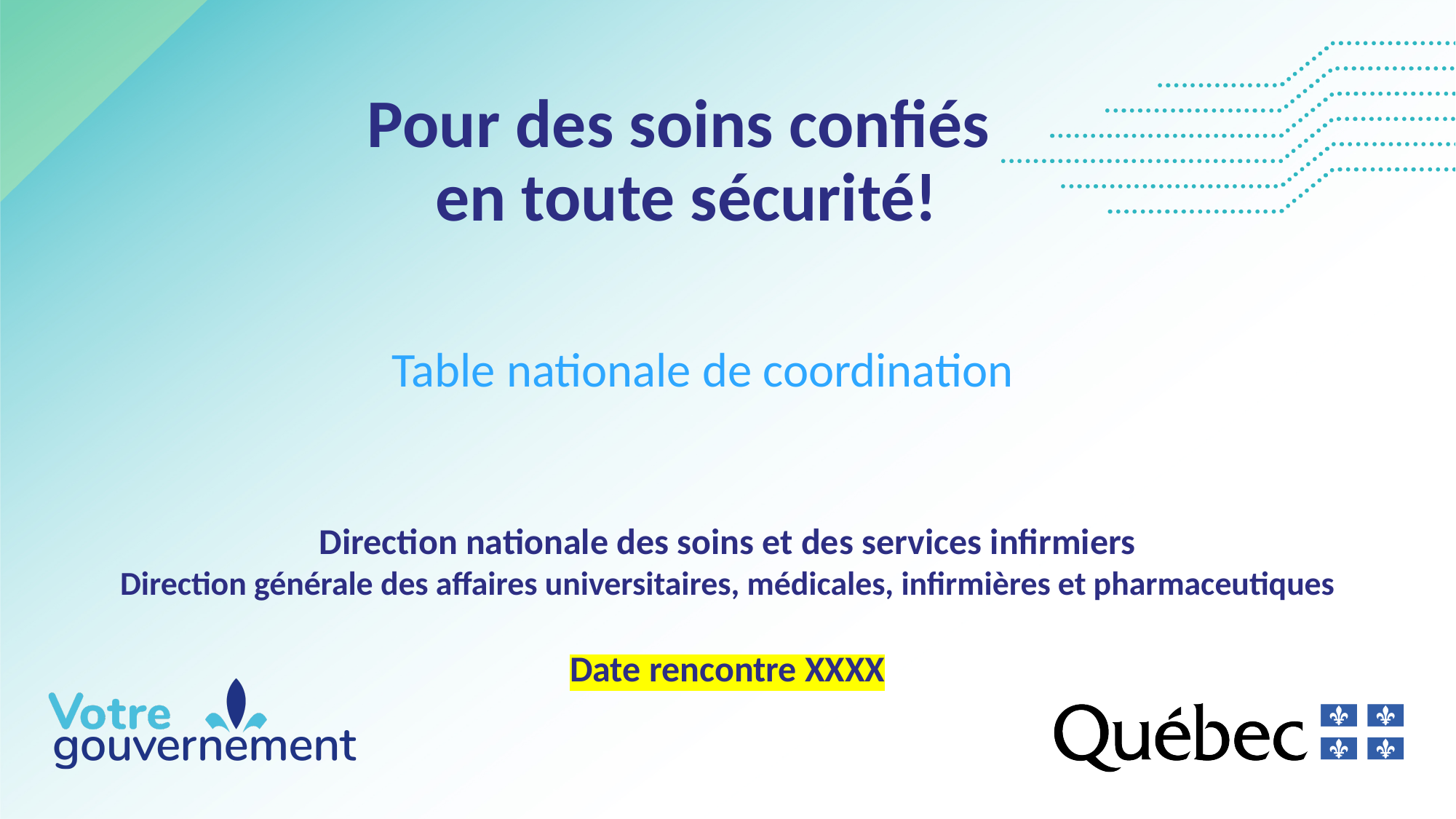

# Pour des soins confiés en toute sécurité!
Table nationale de coordination

Direction nationale des soins et des services infirmiers
Direction générale des affaires universitaires, médicales, infirmières et pharmaceutiques

Date rencontre XXXX